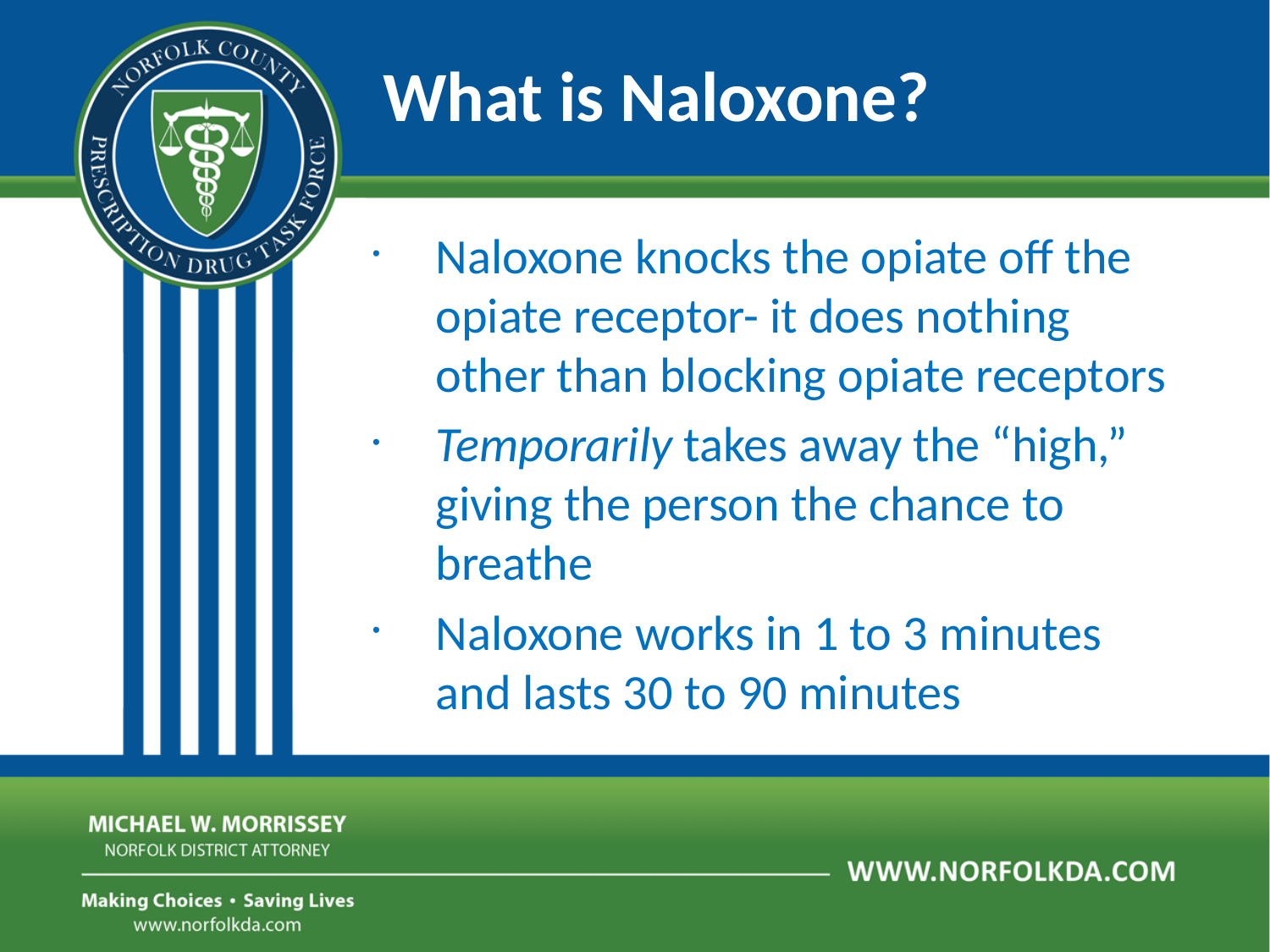

What is Naloxone?

Naloxone knocks the opiate off the opiate receptor- it does nothing other than blocking opiate receptors
Temporarily takes away the “high,” giving the person the chance to breathe
Naloxone works in 1 to 3 minutes and lasts 30 to 90 minutes